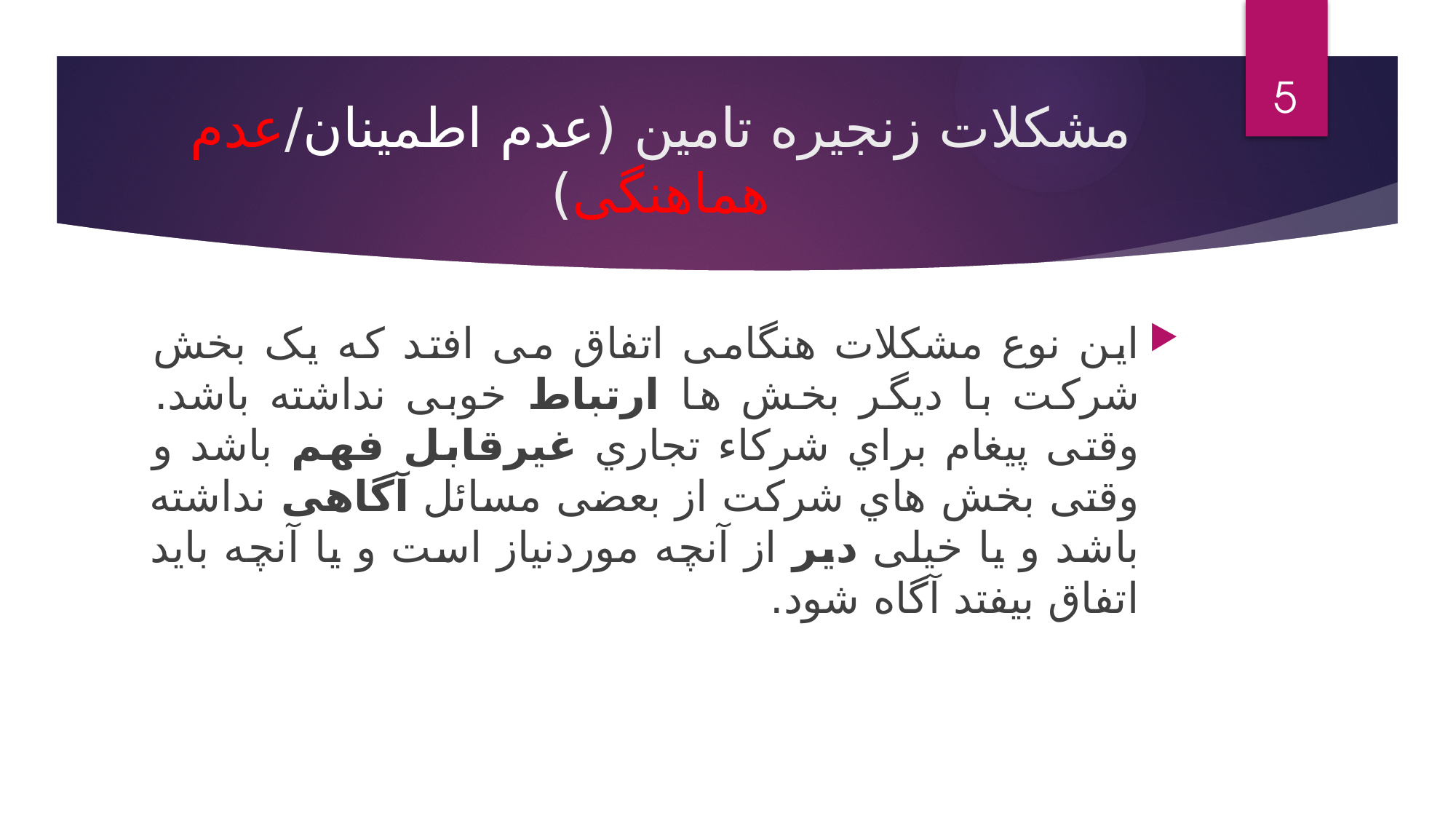

5
# مشکلات زنجیره تامین (عدم اطمینان/عدم هماهنگی)
این نوع مشکلات هنگامی اتفاق می افتد که یک بخش شرکت با دیگر بخش ها ارتباط خوبی نداشته باشد. وقتی پیغام براي شرکاء تجاري غیرقابل فهم باشد و وقتی بخش هاي شرکت از بعضی مسائل آگاهی نداشته باشد و یا خیلی دیر از آنچه موردنیاز است و یا آنچه باید اتفاق بیفتد آگاه شود.